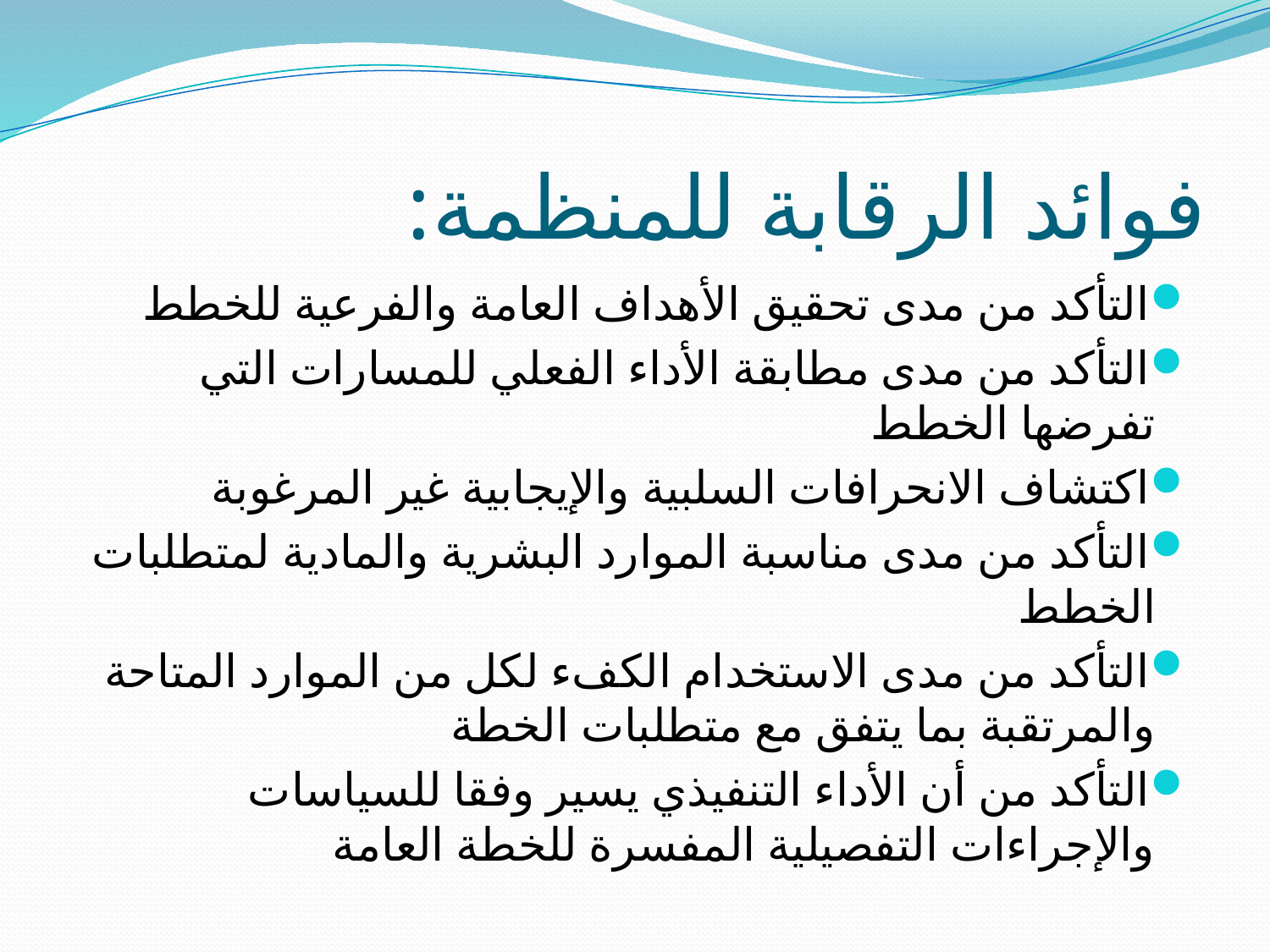

# فوائد الرقابة للمنظمة:
التأكد من مدى تحقيق الأهداف العامة والفرعية للخطط
التأكد من مدى مطابقة الأداء الفعلي للمسارات التي تفرضها الخطط
اكتشاف الانحرافات السلبية والإيجابية غير المرغوبة
التأكد من مدى مناسبة الموارد البشرية والمادية لمتطلبات الخطط
التأكد من مدى الاستخدام الكفء لكل من الموارد المتاحة والمرتقبة بما يتفق مع متطلبات الخطة
التأكد من أن الأداء التنفيذي يسير وفقا للسياسات والإجراءات التفصيلية المفسرة للخطة العامة